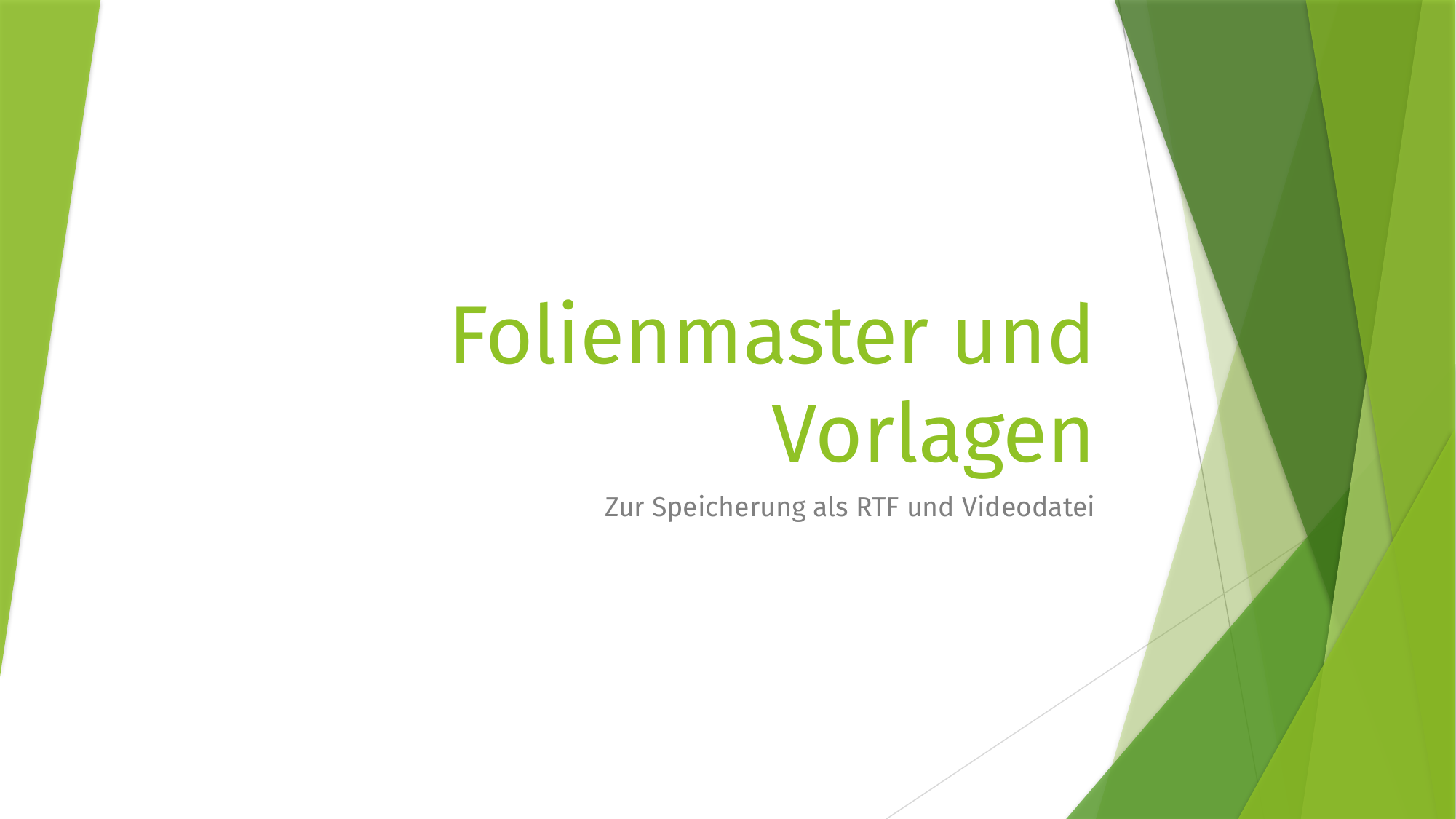

# Folienmaster und Vorlagen
Zur Speicherung als RTF und Videodatei